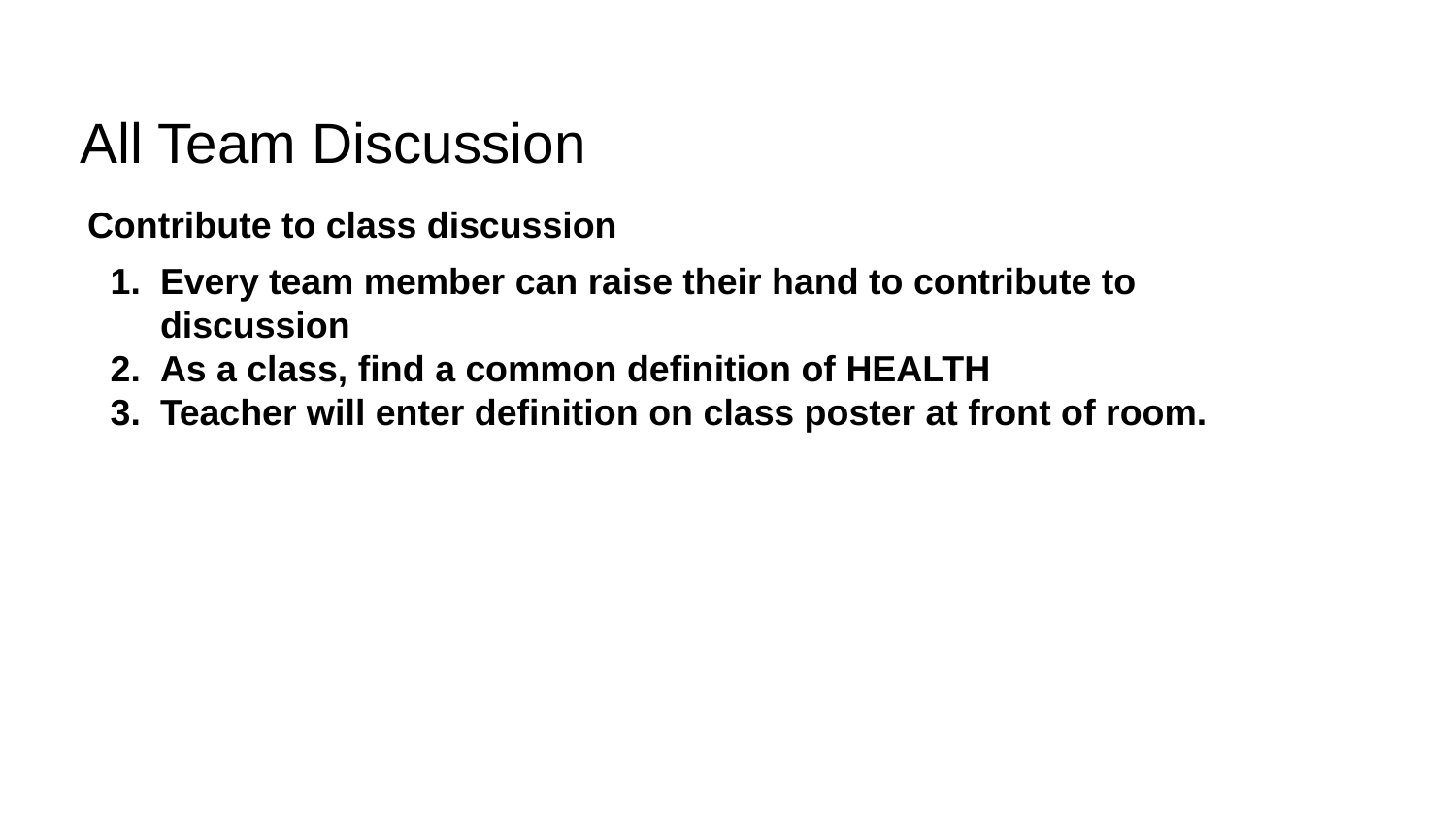

# All Team Discussion
Contribute to class discussion
Every team member can raise their hand to contribute to discussion
As a class, find a common definition of HEALTH
Teacher will enter definition on class poster at front of room.